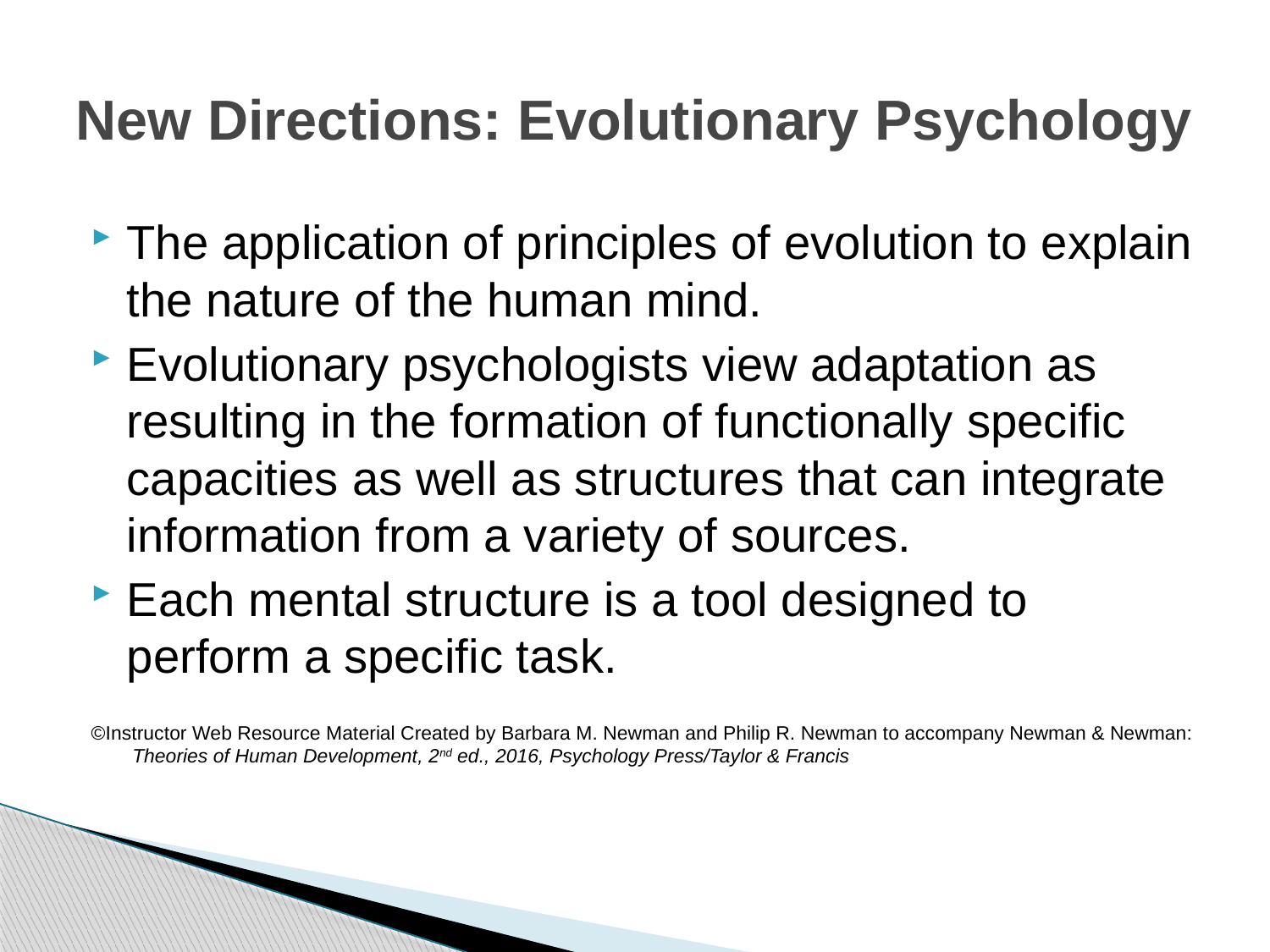

# New Directions: Evolutionary Psychology
The application of principles of evolution to explain the nature of the human mind.
Evolutionary psychologists view adaptation as resulting in the formation of functionally specific capacities as well as structures that can integrate information from a variety of sources.
Each mental structure is a tool designed to perform a specific task.

©Instructor Web Resource Material Created by Barbara M. Newman and Philip R. Newman to accompany Newman & Newman:  Theories of Human Development, 2nd ed., 2016, Psychology Press/Taylor & Francis